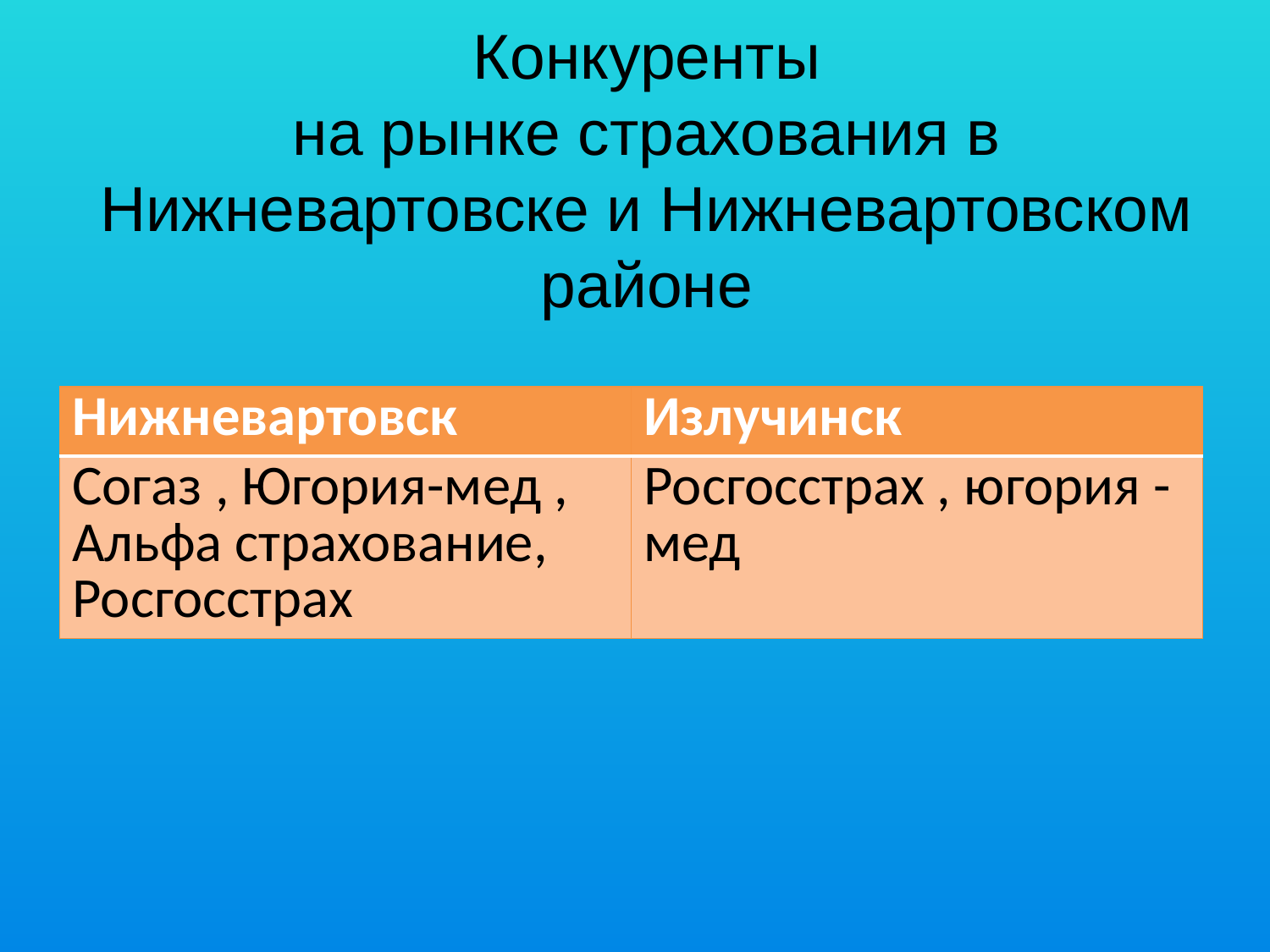

# Конкуренты на рынке страхования в Нижневартовске и Нижневартовском районе
| Нижневартовск | Излучинск |
| --- | --- |
| Согаз , Югория-мед , Альфа страхование, Росгосстрах | Росгосстрах , югория -мед |